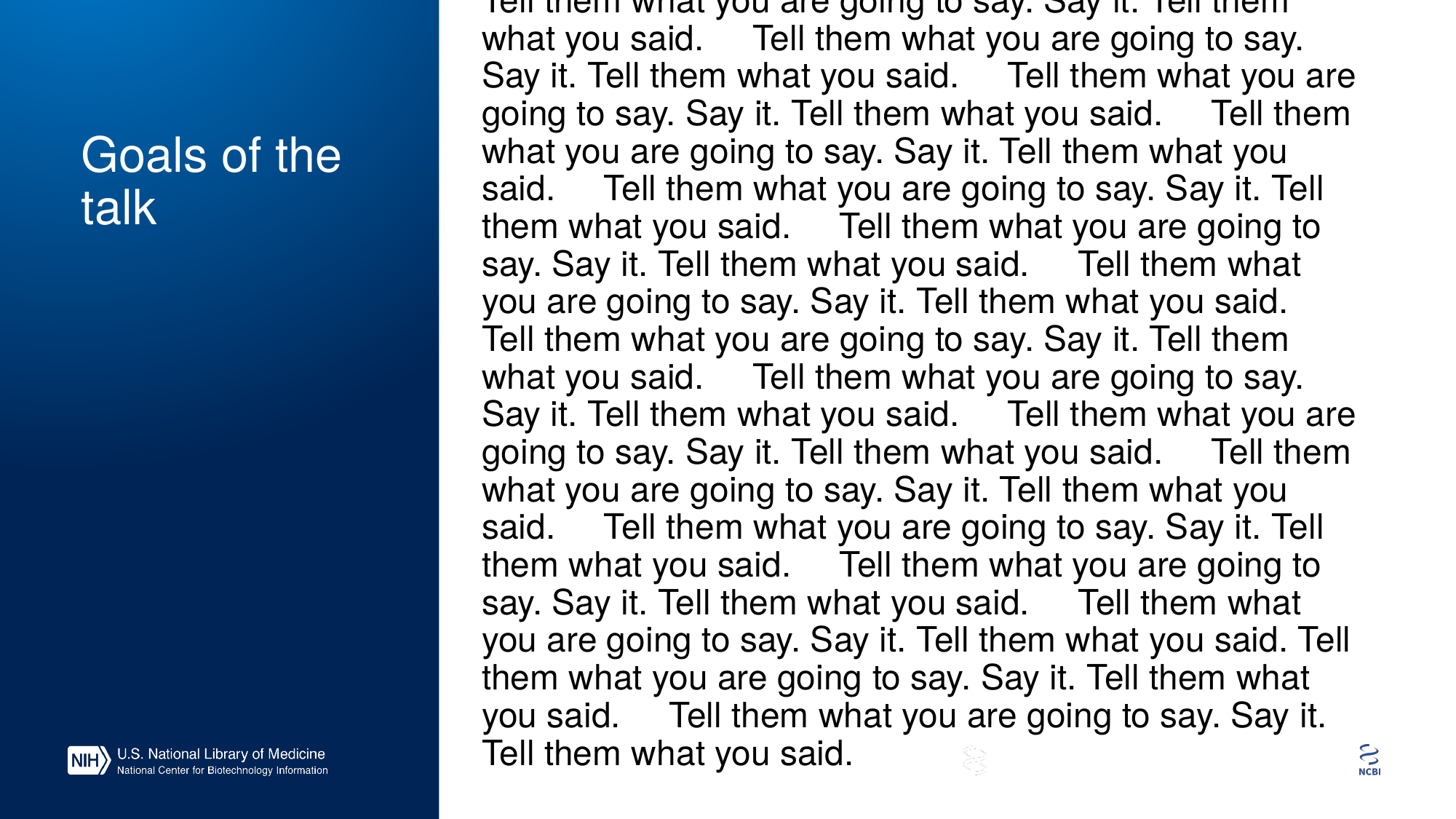

Tell them what you are going to say. Say it. Tell them what you said.     Tell them what you are going to say. Say it. Tell them what you said.     Tell them what you are going to say. Say it. Tell them what you said.     Tell them what you are going to say. Say it. Tell them what you said.     Tell them what you are going to say. Say it. Tell them what you said.     Tell them what you are going to say. Say it. Tell them what you said.     Tell them what you are going to say. Say it. Tell them what you said.     Tell them what you are going to say. Say it. Tell them what you said.     Tell them what you are going to say. Say it. Tell them what you said.     Tell them what you are going to say. Say it. Tell them what you said.     Tell them what you are going to say. Say it. Tell them what you said.     Tell them what you are going to say. Say it. Tell them what you said.     Tell them what you are going to say. Say it. Tell them what you said.     Tell them what you are going to say. Say it. Tell them what you said. Tell them what you are going to say. Say it. Tell them what you said.     Tell them what you are going to say. Say it. Tell them what you said.
# Goals of the talk